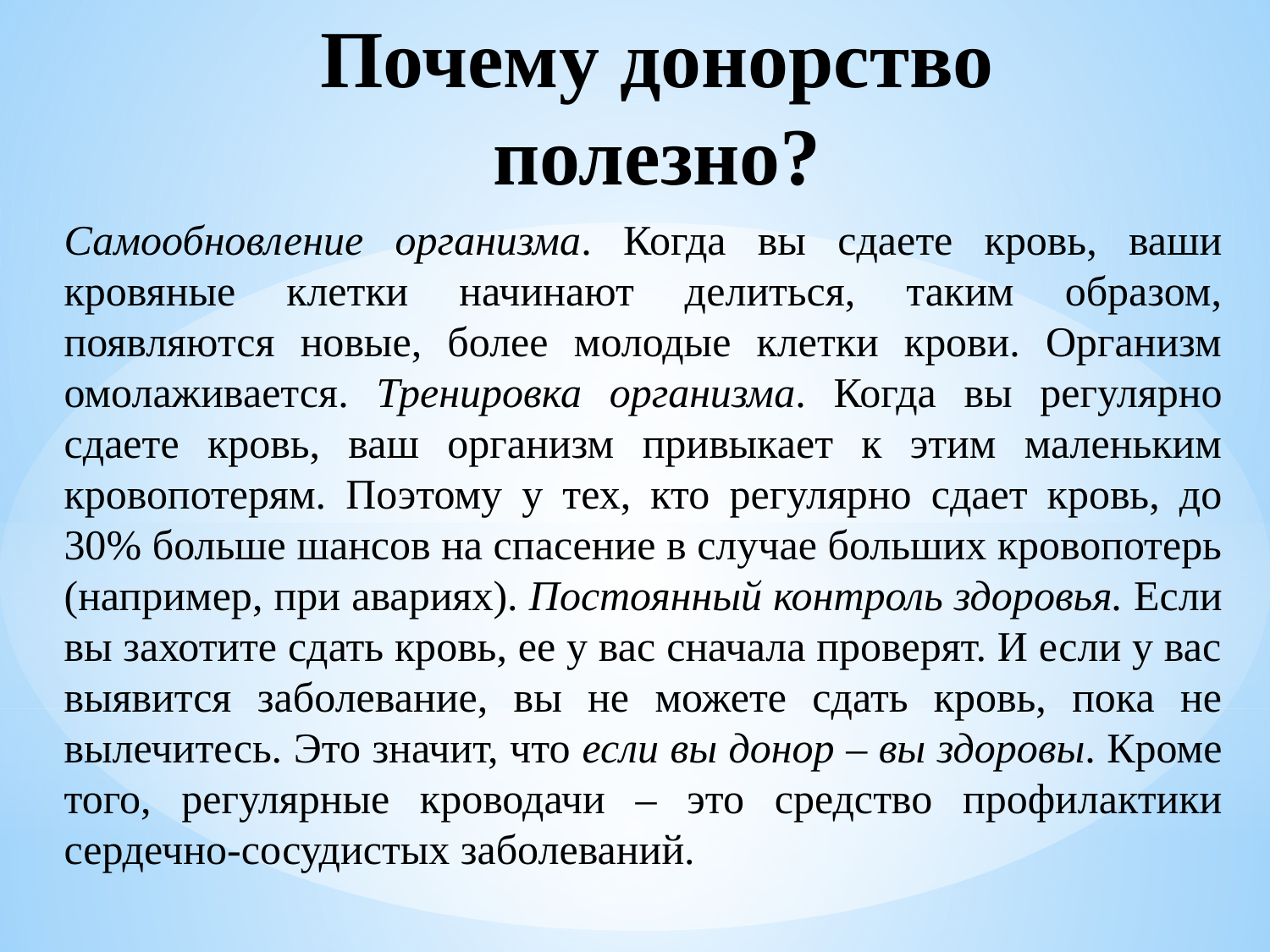

# Почему донорство полезно?
Самообновление организма. Когда вы сдаете кровь, ваши кровяные клетки начинают делиться, таким образом, появляются новые, более молодые клетки крови. Организм омолаживается. Тренировка организма. Когда вы регулярно сдаете кровь, ваш организм привыкает к этим маленьким кровопотерям. Поэтому у тех, кто регулярно сдает кровь, до 30% больше шансов на спасение в случае больших кровопотерь (например, при авариях). Постоянный контроль здоровья. Если вы захотите сдать кровь, ее у вас сначала проверят. И если у вас выявится заболевание, вы не можете сдать кровь, пока не вылечитесь. Это значит, что если вы донор – вы здоровы. Кроме того, регулярные кроводачи – это средство профилактики сердечно-сосудистых заболеваний.